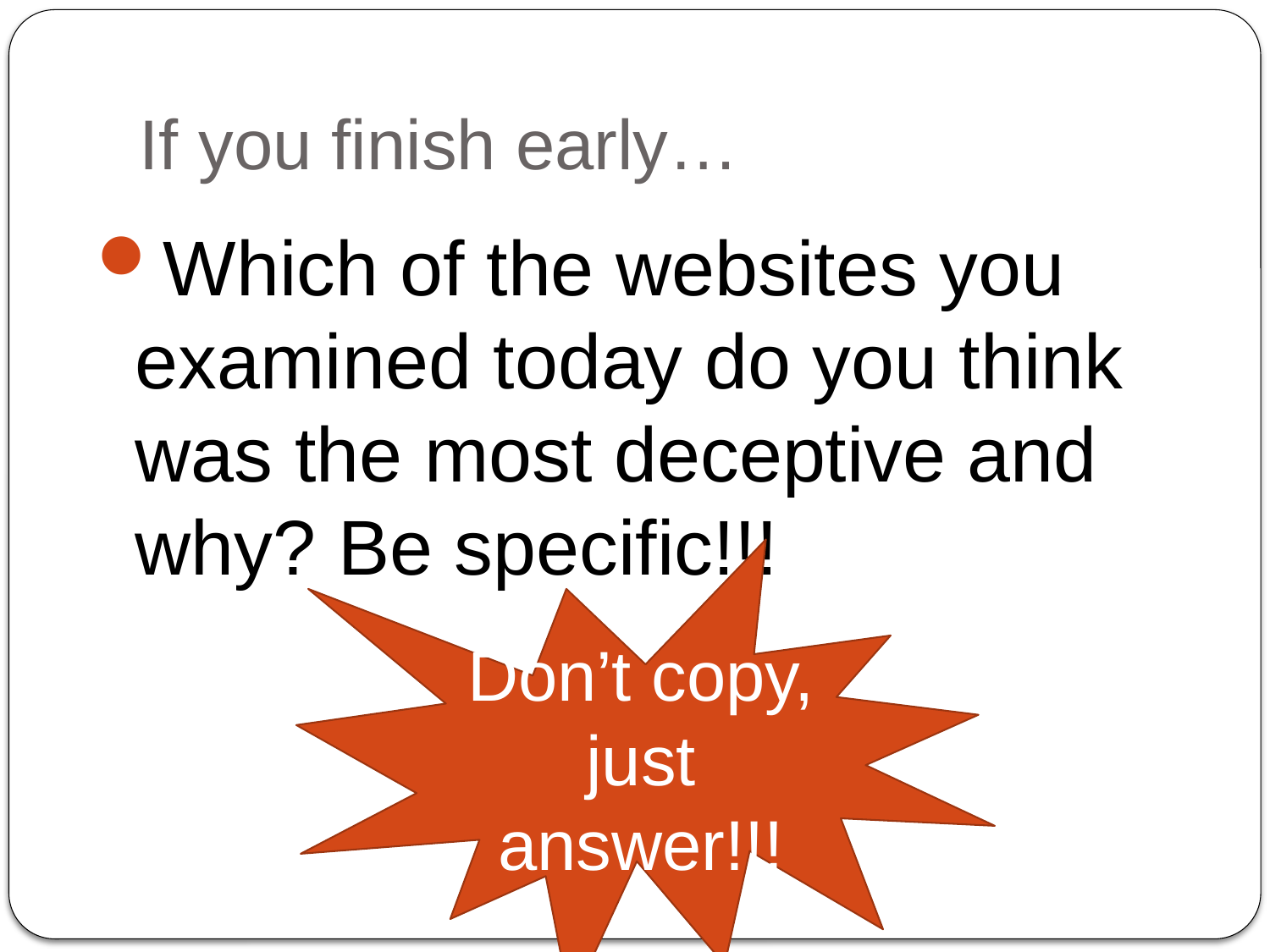

# If you finish early…
Which of the websites you examined today do you think was the most deceptive and why? Be specific!!!
Don’t copy, just answer!!!